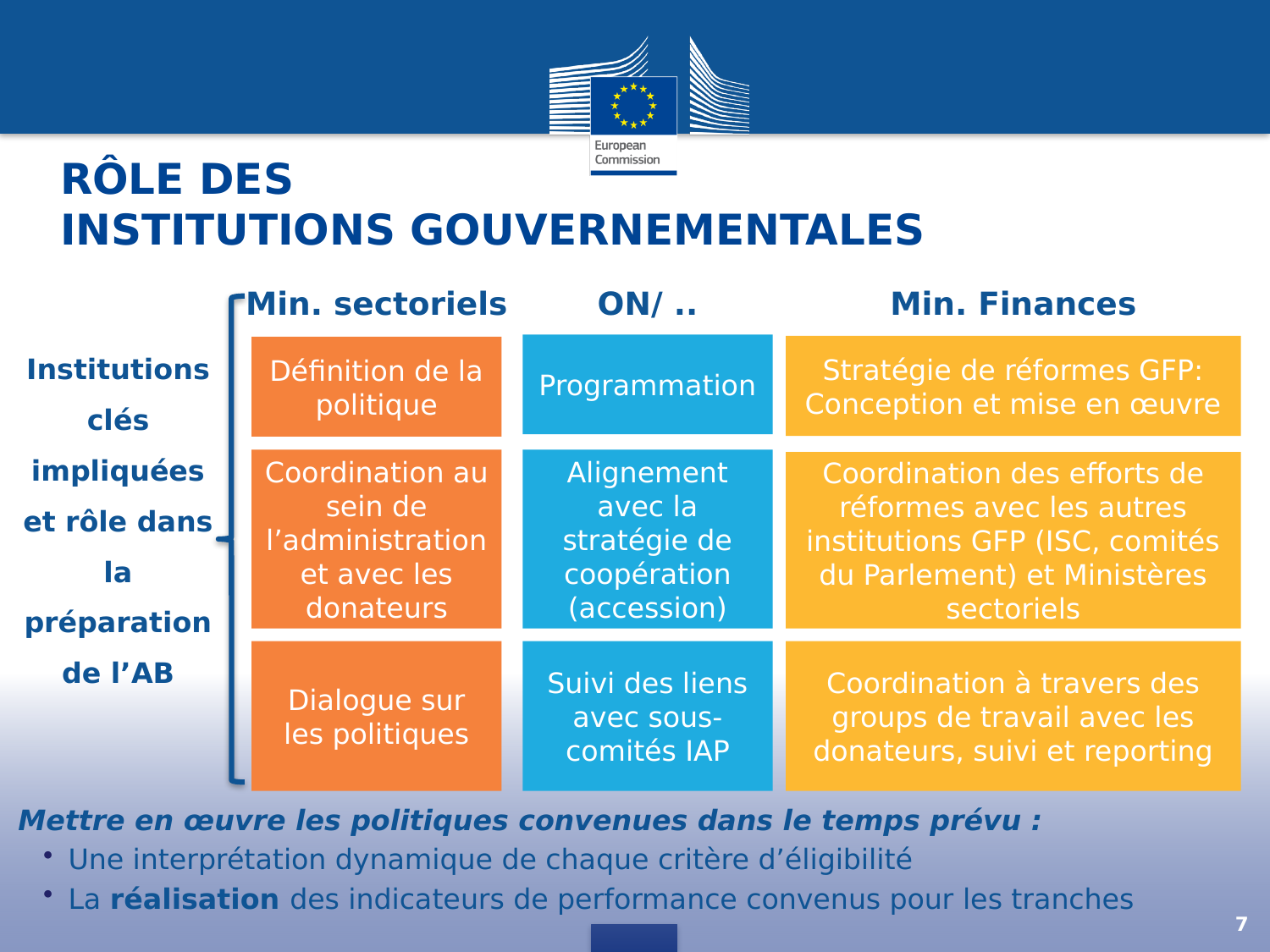

# Rôle des institutions gouvernementales
ON/ ..
Min. sectoriels
Min. Finances

Institutions clés impliquées et rôle dans la préparation de l’AB
Programmation
Stratégie de réformes GFP:
Conception et mise en œuvre
Définition de la politique
Coordination au sein de l’administration et avec les donateurs
Alignement avec la stratégie de coopération (accession)
Coordination des efforts de réformes avec les autres institutions GFP (ISC, comités du Parlement) et Ministères sectoriels
Dialogue sur les politiques
Suivi des liens avec sous-comités IAP
Coordination à travers des groups de travail avec les donateurs, suivi et reporting

Mettre en œuvre les politiques convenues dans le temps prévu :
Une interprétation dynamique de chaque critère d’éligibilité
La réalisation des indicateurs de performance convenus pour les tranches
7